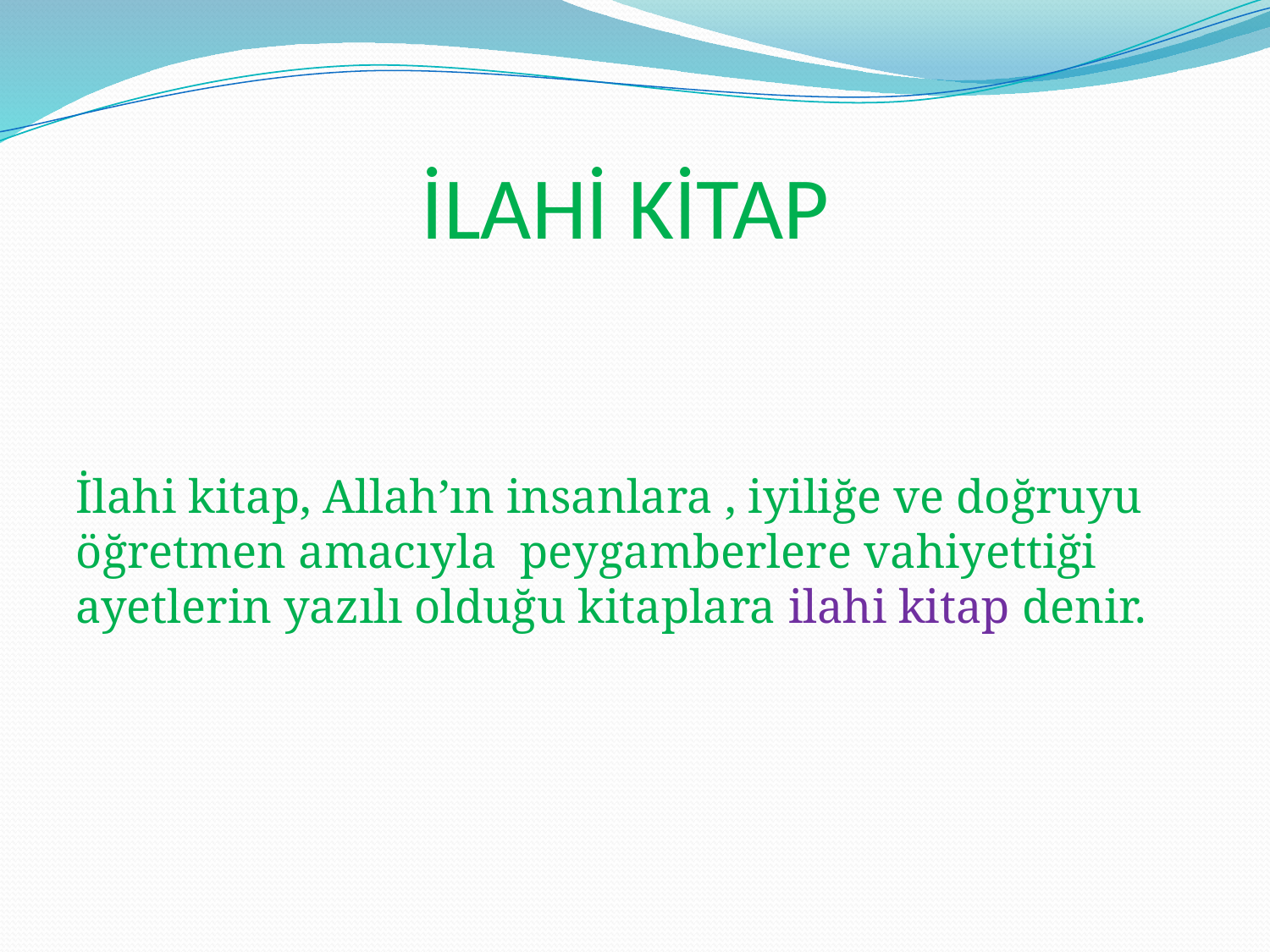

# İLAHİ KİTAP

İlahi kitap, Allah’ın insanlara , iyiliğe ve doğruyu öğretmen amacıyla  peygamberlere vahiyettiği  ayetlerin yazılı olduğu kitaplara ilahi kitap denir.